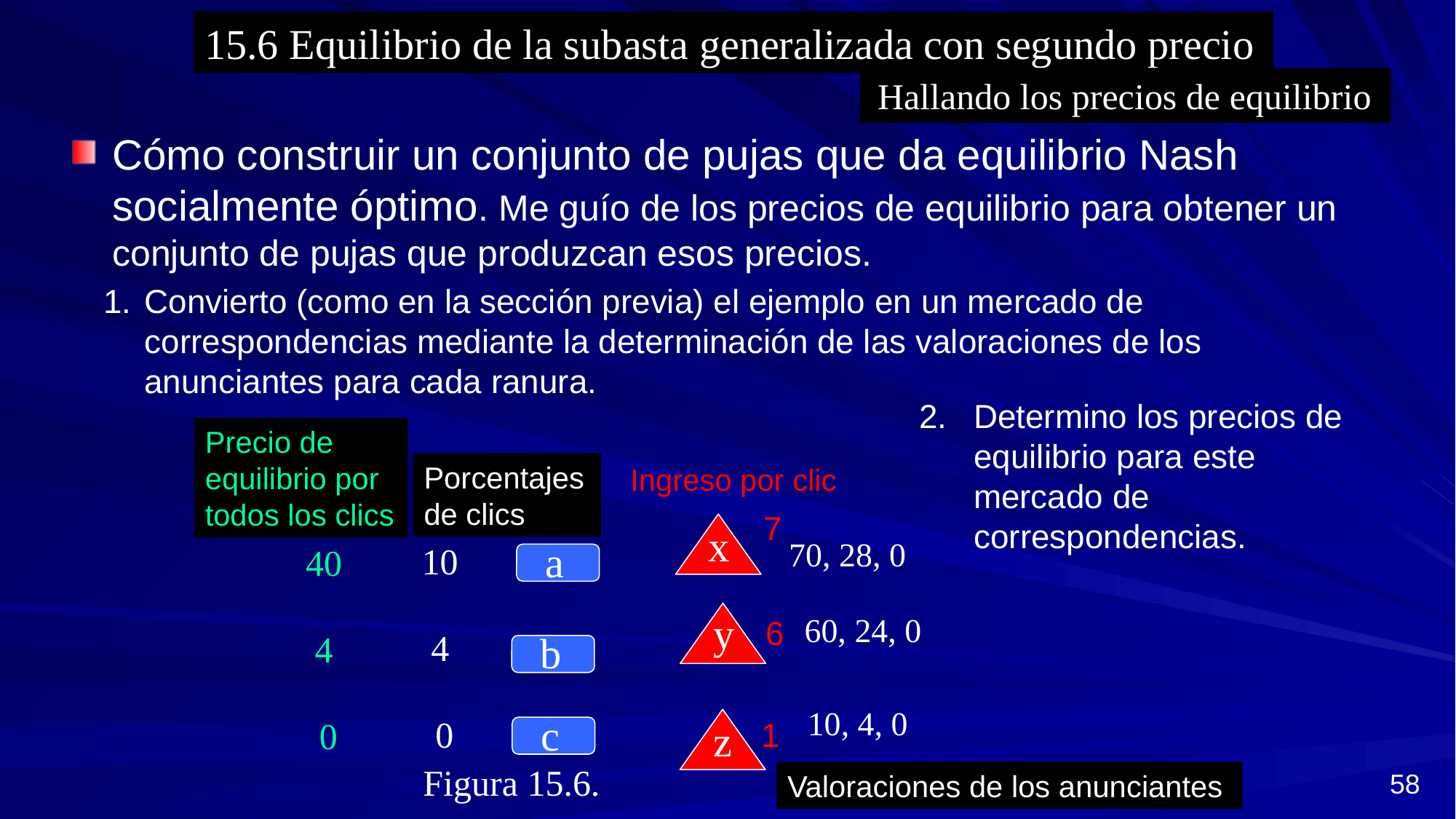

15.6 Equilibrio de la subasta generalizada con segundo precio
Hallando los precios de equilibrio
Cómo construir un conjunto de pujas que da equilibrio Nash socialmente óptimo. Me guío de los precios de equilibrio para obtener un conjunto de pujas que produzcan esos precios.
Convierto (como en la sección previa) el ejemplo en un mercado de correspondencias mediante la determinación de las valoraciones de los anunciantes para cada ranura.
Determino los precios de equilibrio para este mercado de correspondencias.
Precio de equilibrio por todos los clics
Porcentajes de clics
Ingreso por clic
7

x
70, 28, 0
a
10
40

y

60, 24, 0
6
 4
b
 4

10, 4, 0
c
 0
 0
1
z

Figura 15.6.
58
Valoraciones de los anunciantes